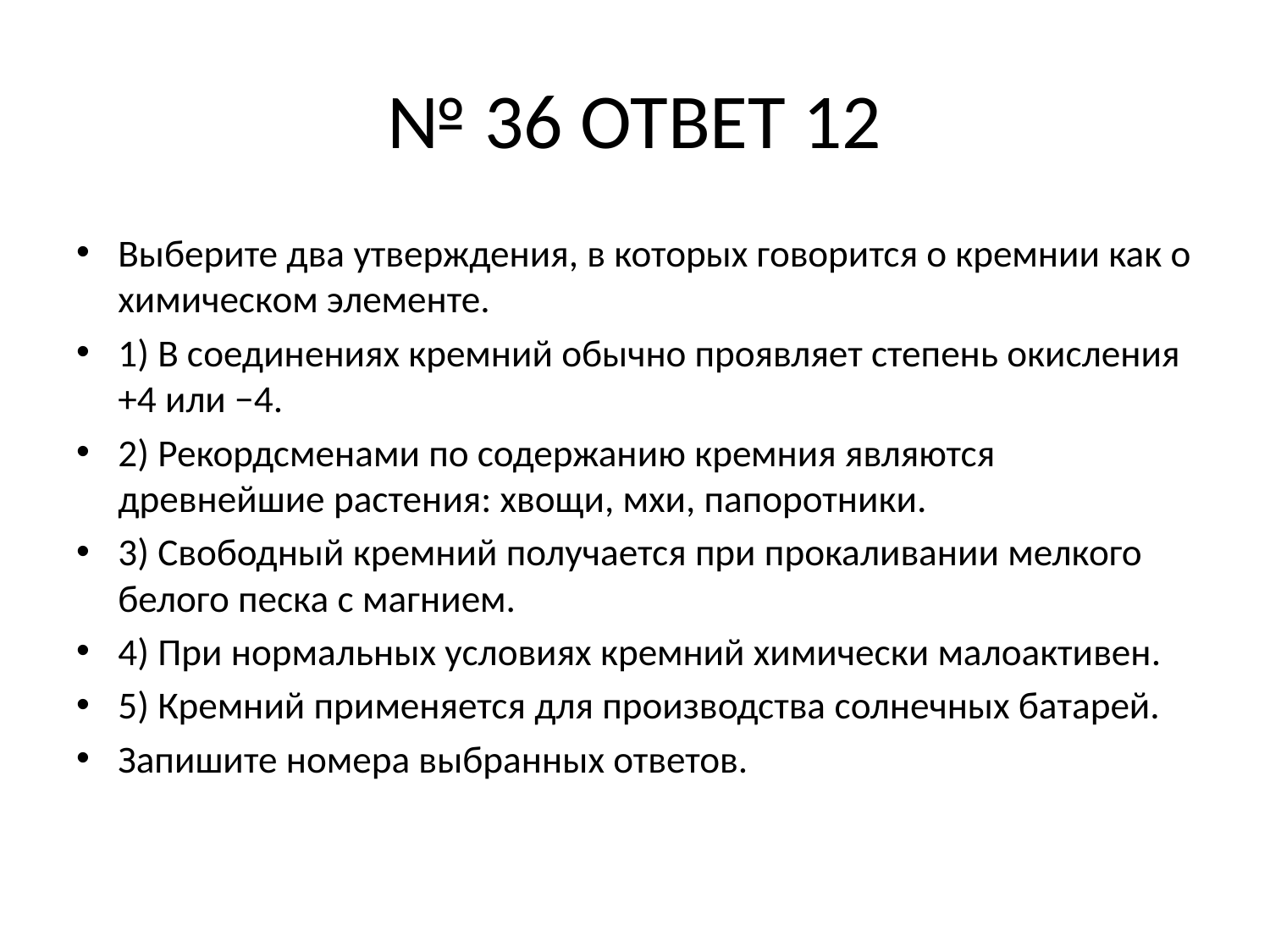

# № 36 ОТВЕТ 12
Выберите два утверждения, в которых говорится о кремнии как о химическом элементе.
1) В соединениях кремний обычно проявляет степень окисления +4 или −4.
2) Рекордсменами по содержанию кремния являются древнейшие растения: хвощи, мхи, папоротники.
3) Свободный кремний получается при прокаливании мелкого белого песка с магнием.
4) При нормальных условиях кремний химически малоактивен.
5) Кремний применяется для производства солнечных батарей.
Запишите номера выбранных ответов.